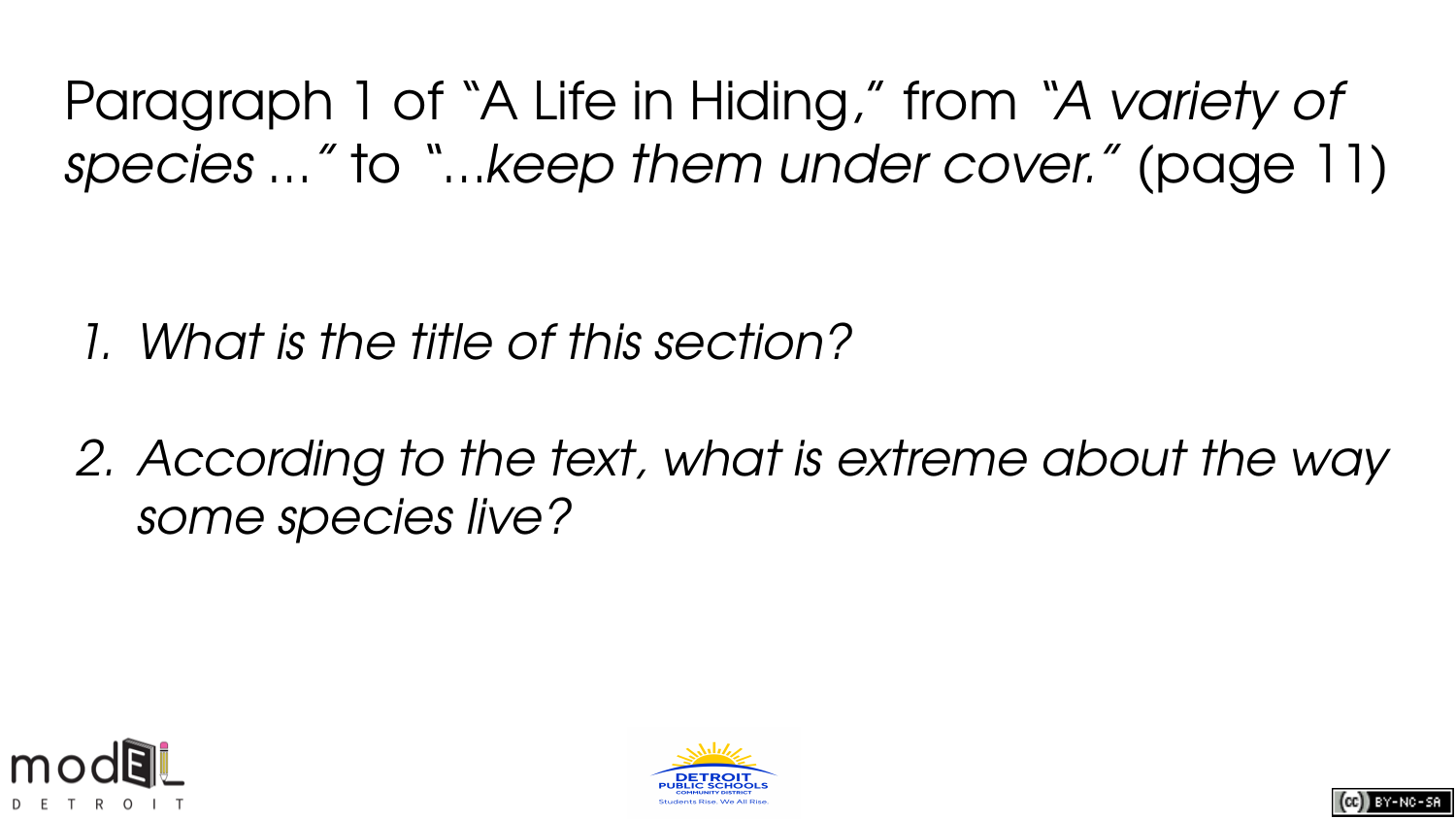

# Paragraph 1 of “A Life in Hiding,” from “A variety of species …” to “…keep them under cover.” (page 11)
What is the title of this section?

According to the text, what is extreme about the way some species live?